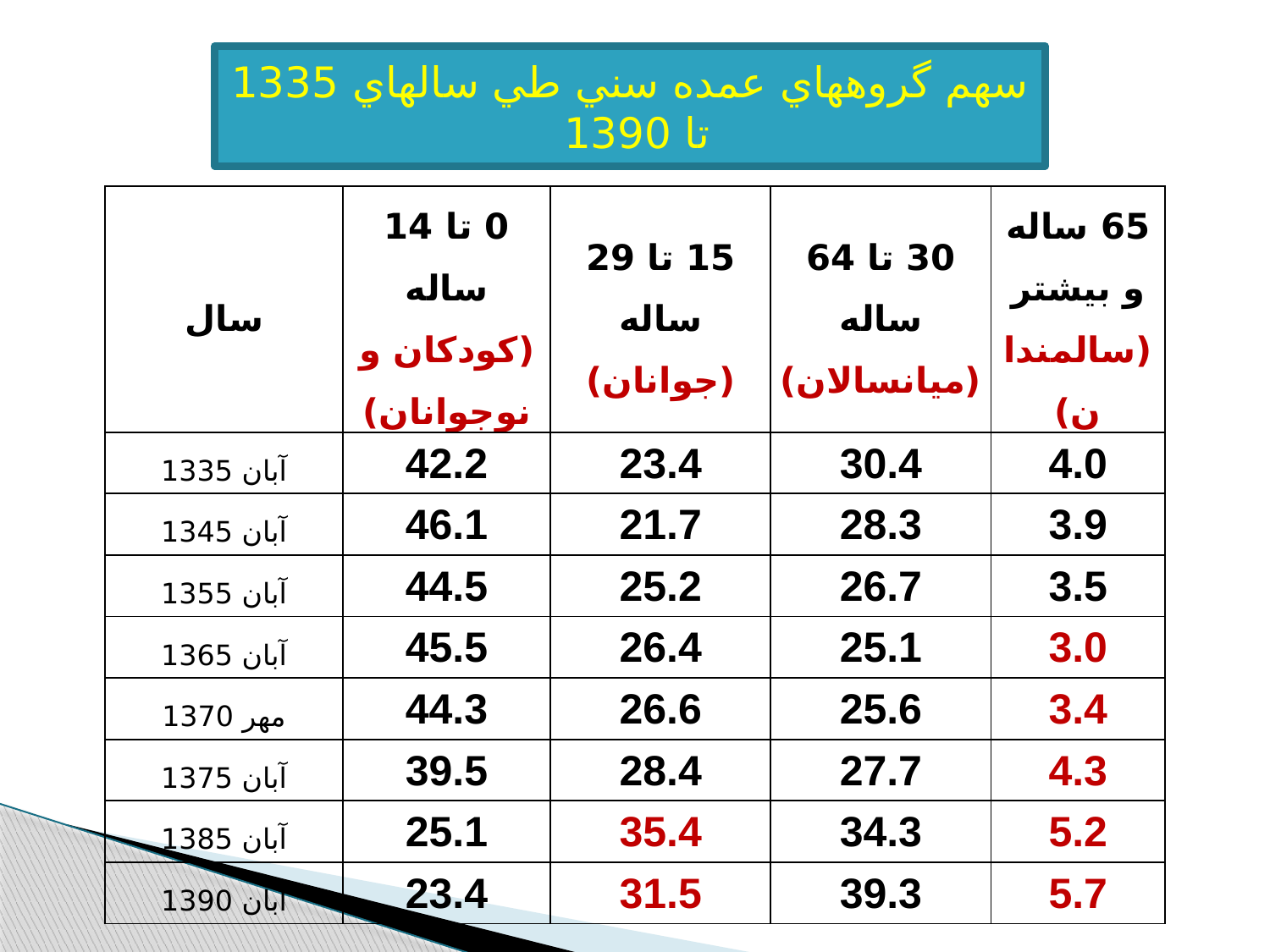

سهم گروههاي عمده سني طي سالهاي 1335 تا 1390
| سال | 0 تا 14 ساله (کودکان و نوجوانان) | 15 تا 29 ساله (جوانان) | 30 تا 64 ساله (ميانسالان) | 65 ساله و بيشتر (سالمندان) |
| --- | --- | --- | --- | --- |
| آبان 1335 | 42.2 | 23.4 | 30.4 | 4.0 |
| آبان 1345 | 46.1 | 21.7 | 28.3 | 3.9 |
| آبان 1355 | 44.5 | 25.2 | 26.7 | 3.5 |
| آبان 1365 | 45.5 | 26.4 | 25.1 | 3.0 |
| مهر 1370 | 44.3 | 26.6 | 25.6 | 3.4 |
| آبان 1375 | 39.5 | 28.4 | 27.7 | 4.3 |
| آبان 1385 | 25.1 | 35.4 | 34.3 | 5.2 |
| آبان 1390 | 23.4 | 31.5 | 39.3 | 5.7 |